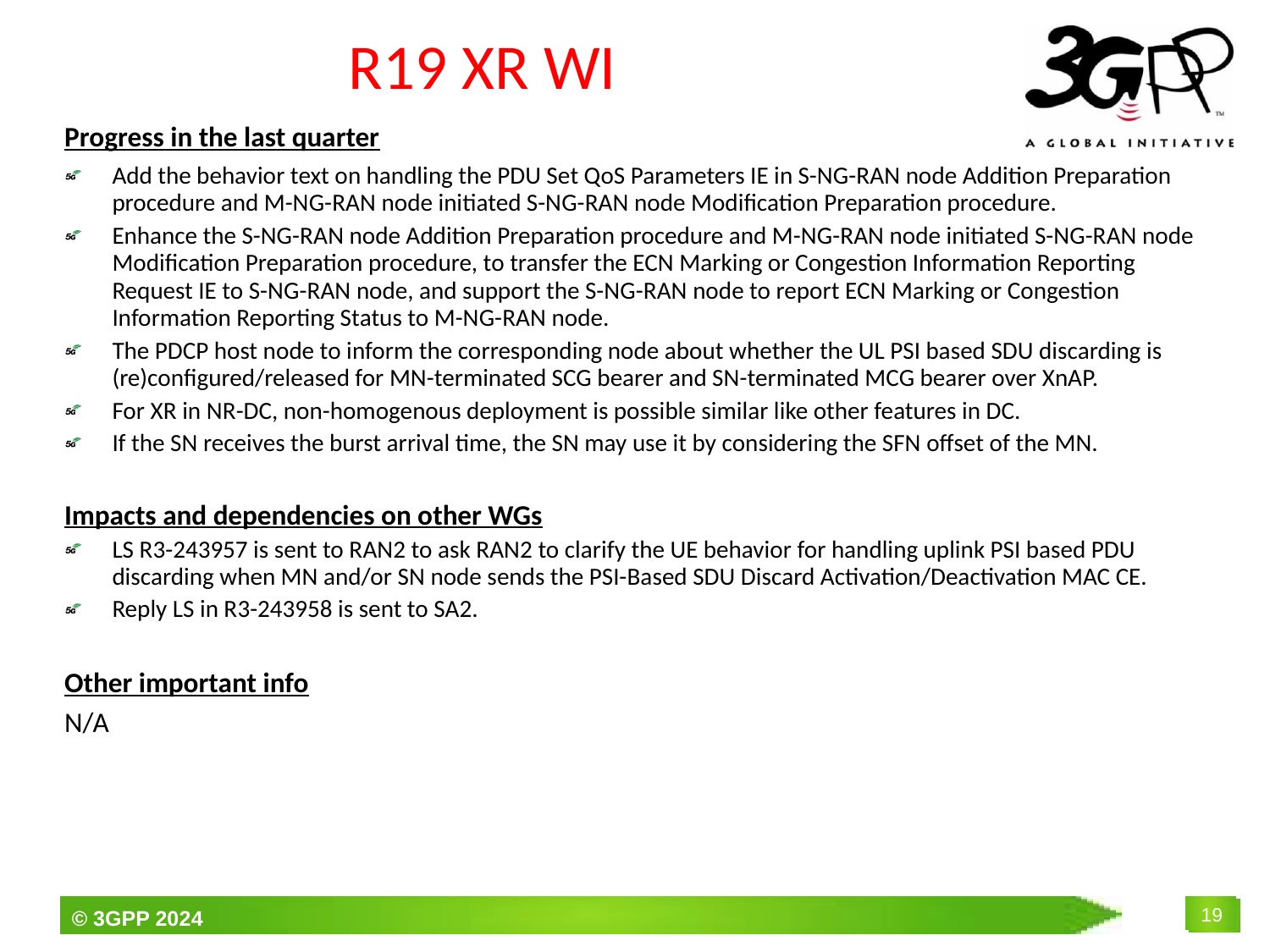

# R19 XR WI
Progress in the last quarter
Add the behavior text on handling the PDU Set QoS Parameters IE in S-NG-RAN node Addition Preparation procedure and M-NG-RAN node initiated S-NG-RAN node Modification Preparation procedure.
Enhance the S-NG-RAN node Addition Preparation procedure and M-NG-RAN node initiated S-NG-RAN node Modification Preparation procedure, to transfer the ECN Marking or Congestion Information Reporting Request IE to S-NG-RAN node, and support the S-NG-RAN node to report ECN Marking or Congestion Information Reporting Status to M-NG-RAN node.
The PDCP host node to inform the corresponding node about whether the UL PSI based SDU discarding is (re)configured/released for MN-terminated SCG bearer and SN-terminated MCG bearer over XnAP.
For XR in NR-DC, non-homogenous deployment is possible similar like other features in DC.
If the SN receives the burst arrival time, the SN may use it by considering the SFN offset of the MN.

Impacts and dependencies on other WGs
LS R3-243957 is sent to RAN2 to ask RAN2 to clarify the UE behavior for handling uplink PSI based PDU discarding when MN and/or SN node sends the PSI-Based SDU Discard Activation/Deactivation MAC CE.
Reply LS in R3-243958 is sent to SA2.

Other important info
N/A

19